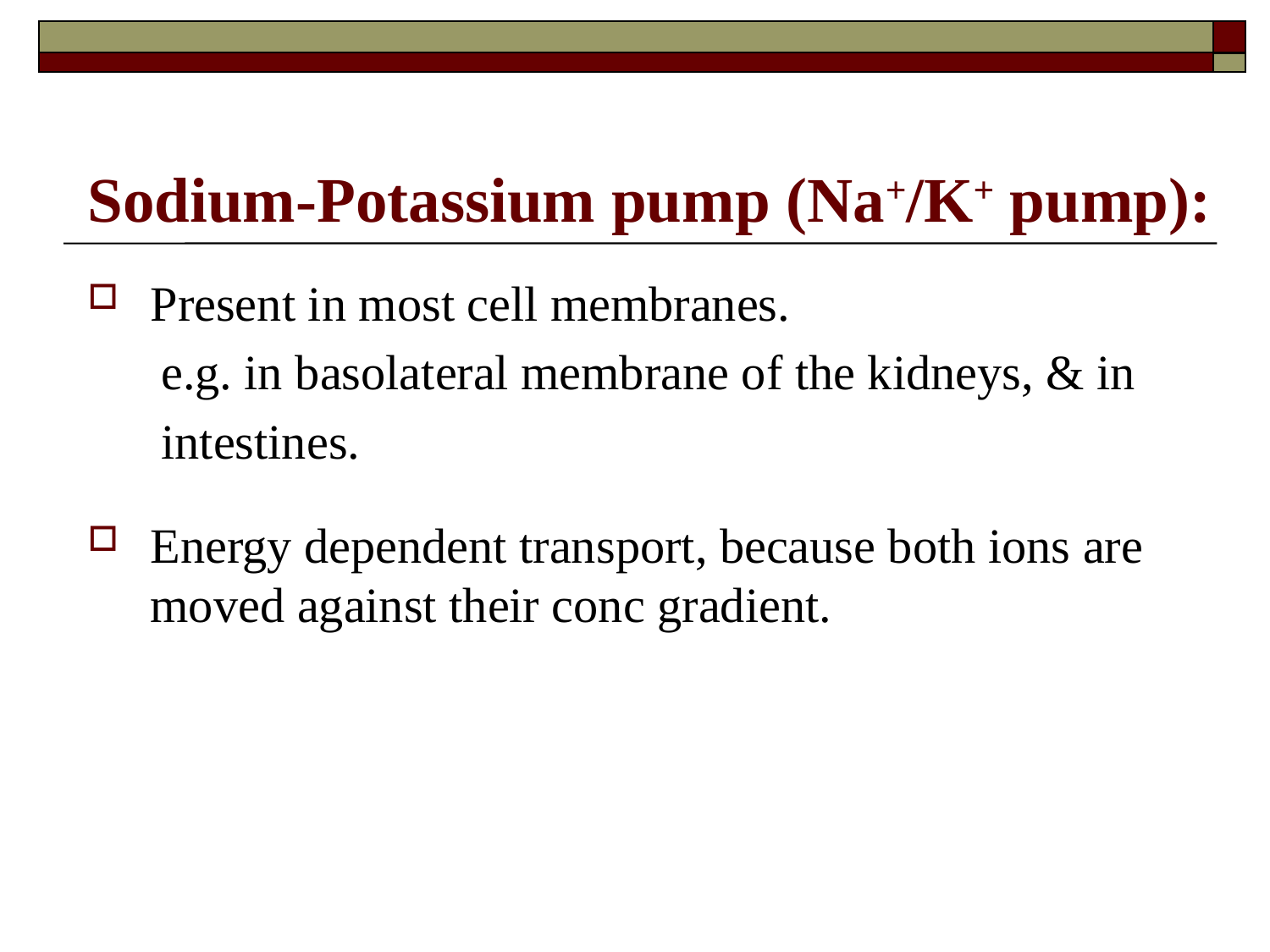

# Sodium-Potassium pump (Na+/K+ pump):
Present in most cell membranes.
      e.g. in basolateral membrane of the kidneys, & in
      intestines.

Energy dependent transport, because both ions are moved against their conc gradient.